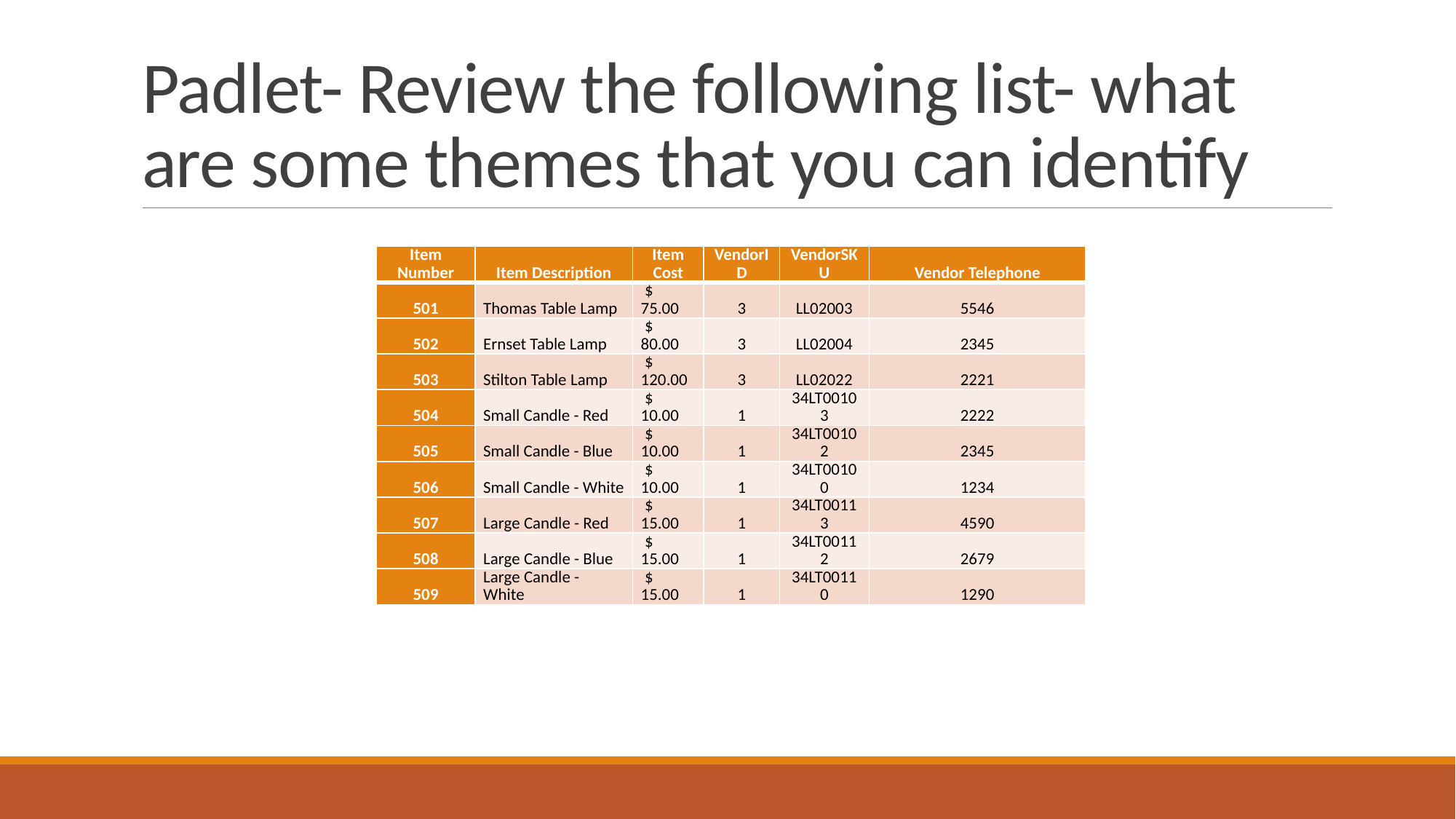

# Padlet- Review the following list- what are some themes that you can identify
| Item Number | Item Description | Item Cost | VendorID | VendorSKU | Vendor Telephone |
| --- | --- | --- | --- | --- | --- |
| 501 | Thomas Table Lamp | $ 75.00 | 3 | LL02003 | 5546 |
| 502 | Ernset Table Lamp | $ 80.00 | 3 | LL02004 | 2345 |
| 503 | Stilton Table Lamp | $ 120.00 | 3 | LL02022 | 2221 |
| 504 | Small Candle - Red | $ 10.00 | 1 | 34LT00103 | 2222 |
| 505 | Small Candle - Blue | $ 10.00 | 1 | 34LT00102 | 2345 |
| 506 | Small Candle - White | $ 10.00 | 1 | 34LT00100 | 1234 |
| 507 | Large Candle - Red | $ 15.00 | 1 | 34LT00113 | 4590 |
| 508 | Large Candle - Blue | $ 15.00 | 1 | 34LT00112 | 2679 |
| 509 | Large Candle - White | $ 15.00 | 1 | 34LT00110 | 1290 |